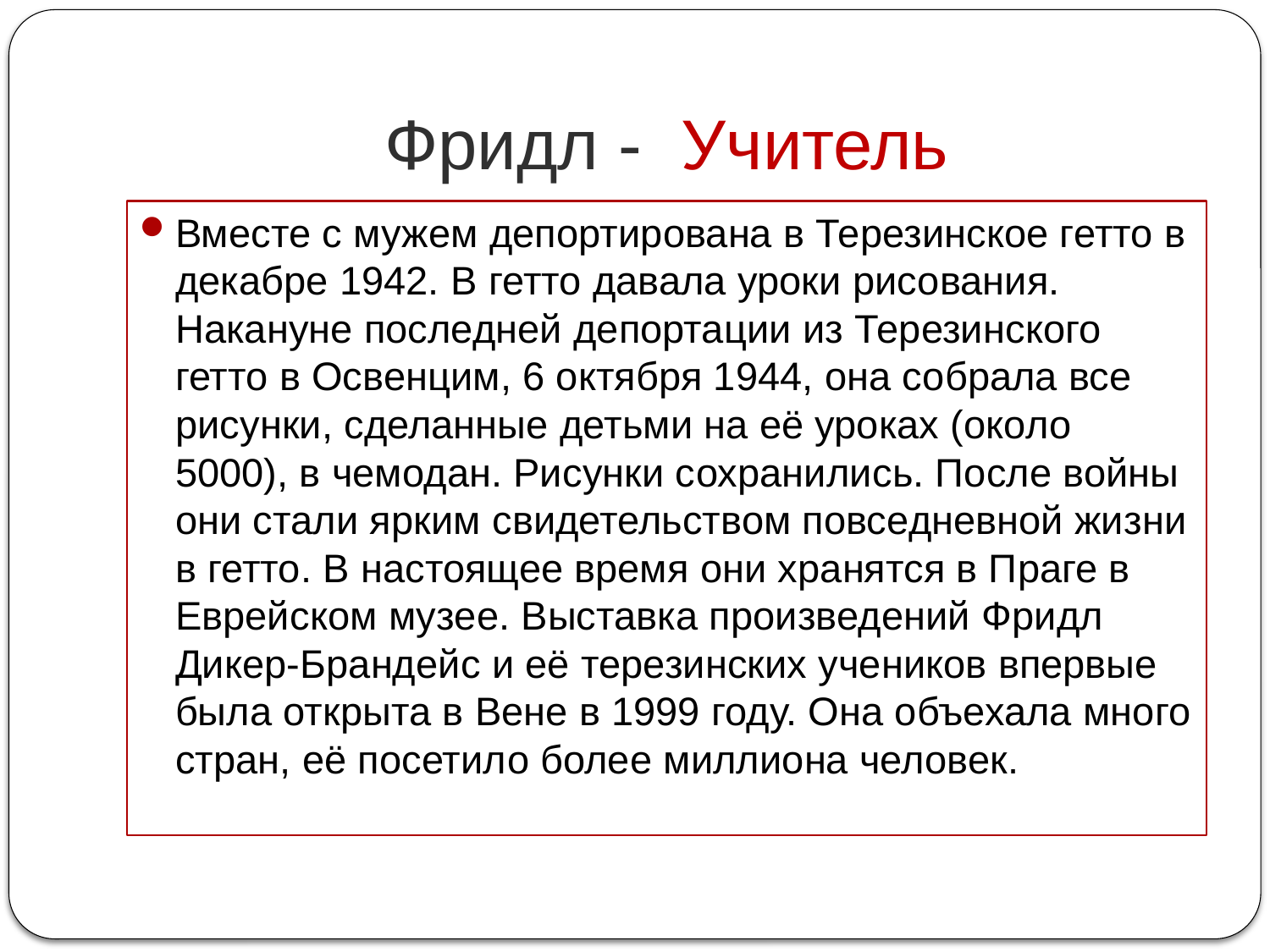

# Фридл -  Учитель
Вместе с мужем депортирована в Терезинское гетто в декабре 1942. В гетто давала уроки рисования. Накануне последней депортации из Терезинского гетто в Освенцим, 6 октября 1944, она собрала все рисунки, сделанные детьми на её уроках (около 5000), в чемодан. Рисунки сохранились. После войны они стали ярким свидетельством повседневной жизни в гетто. В настоящее время они хранятся в Праге в Еврейском музее. Выставка произведений Фридл Дикер-Брандейс и её терезинских учеников впервые была открыта в Вене в 1999 году. Она объехала много стран, её посетило более миллиона человек.